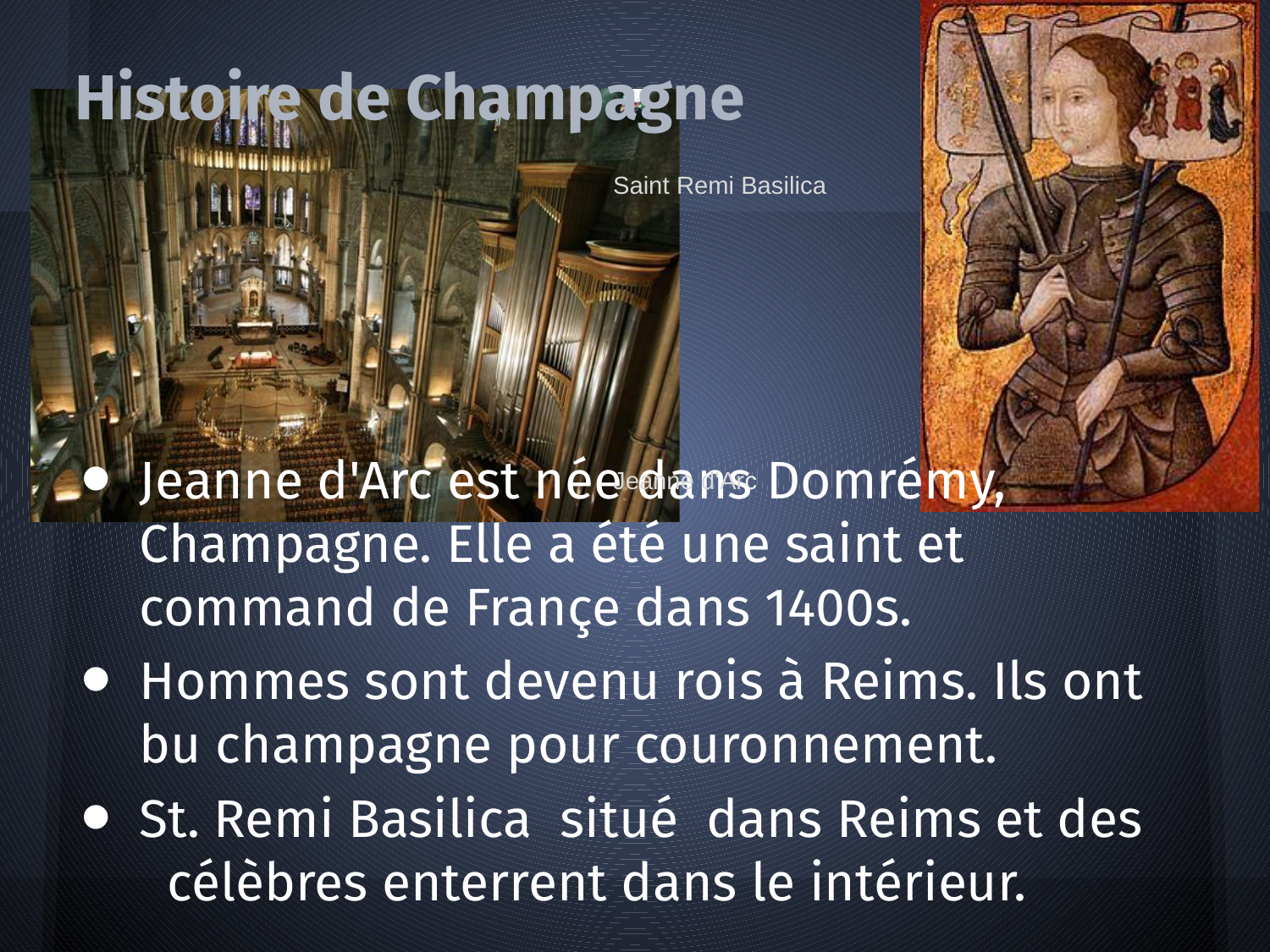

# Histoire de Champagne

Saint Remi Basilica

		Jeanne d'Arc
Jeanne d'Arc est née dans Domrémy, Champagne. Elle a été une saint et command de Françe dans 1400s.
Hommes sont devenu rois à Reims. Ils ont bu champagne pour couronnement.
St. Remi Basilica  situé  dans Reims et des        célèbres enterrent dans le intérieur.